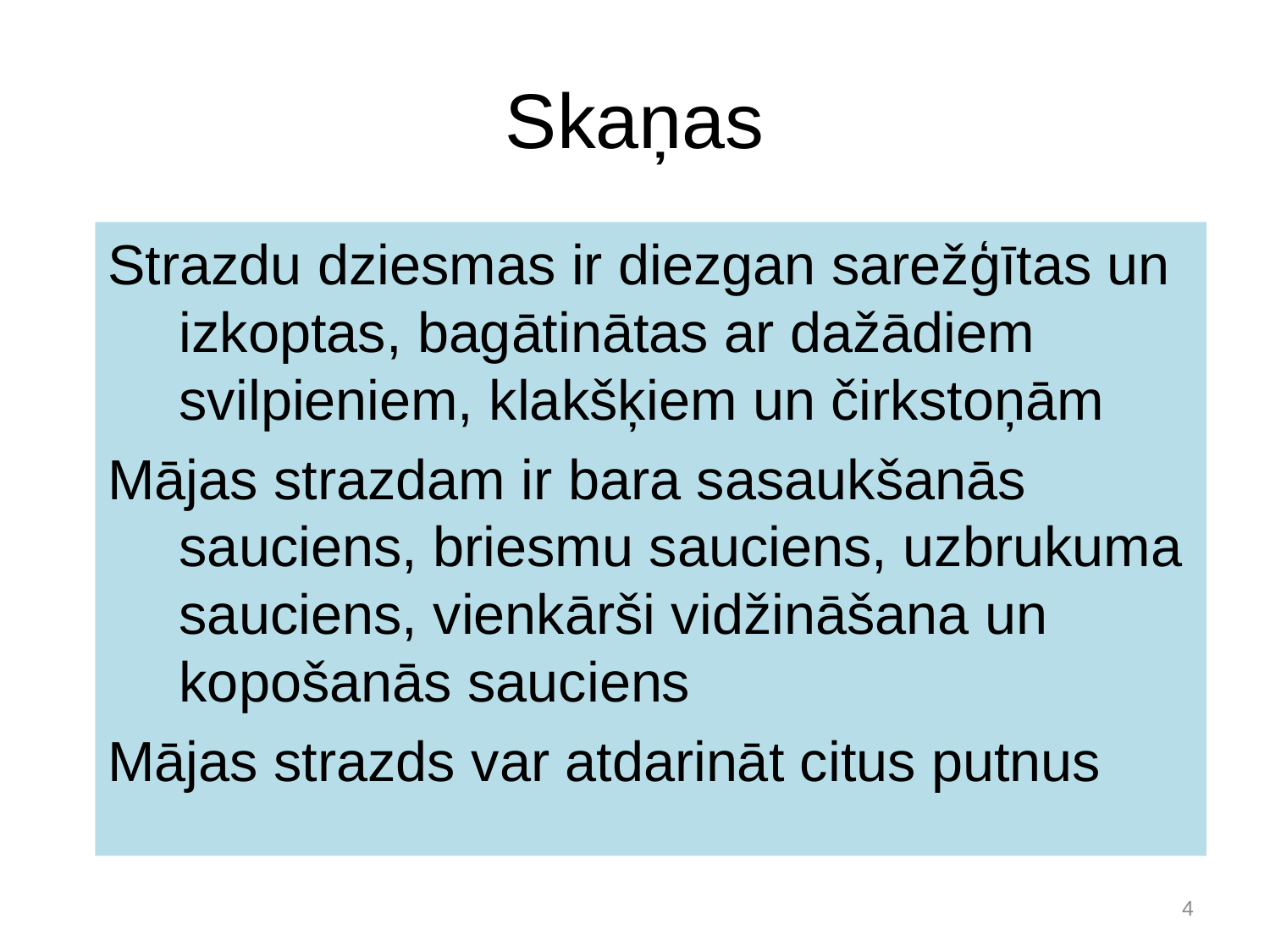

# Skaņas
Strazdu dziesmas ir diezgan sarežģītas un izkoptas, bagātinātas ar dažādiem svilpieniem, klakšķiem un čirkstoņām
Mājas strazdam ir bara sasaukšanās sauciens, briesmu sauciens, uzbrukuma sauciens, vienkārši vidžināšana un kopošanās sauciens
Mājas strazds var atdarināt citus putnus
4